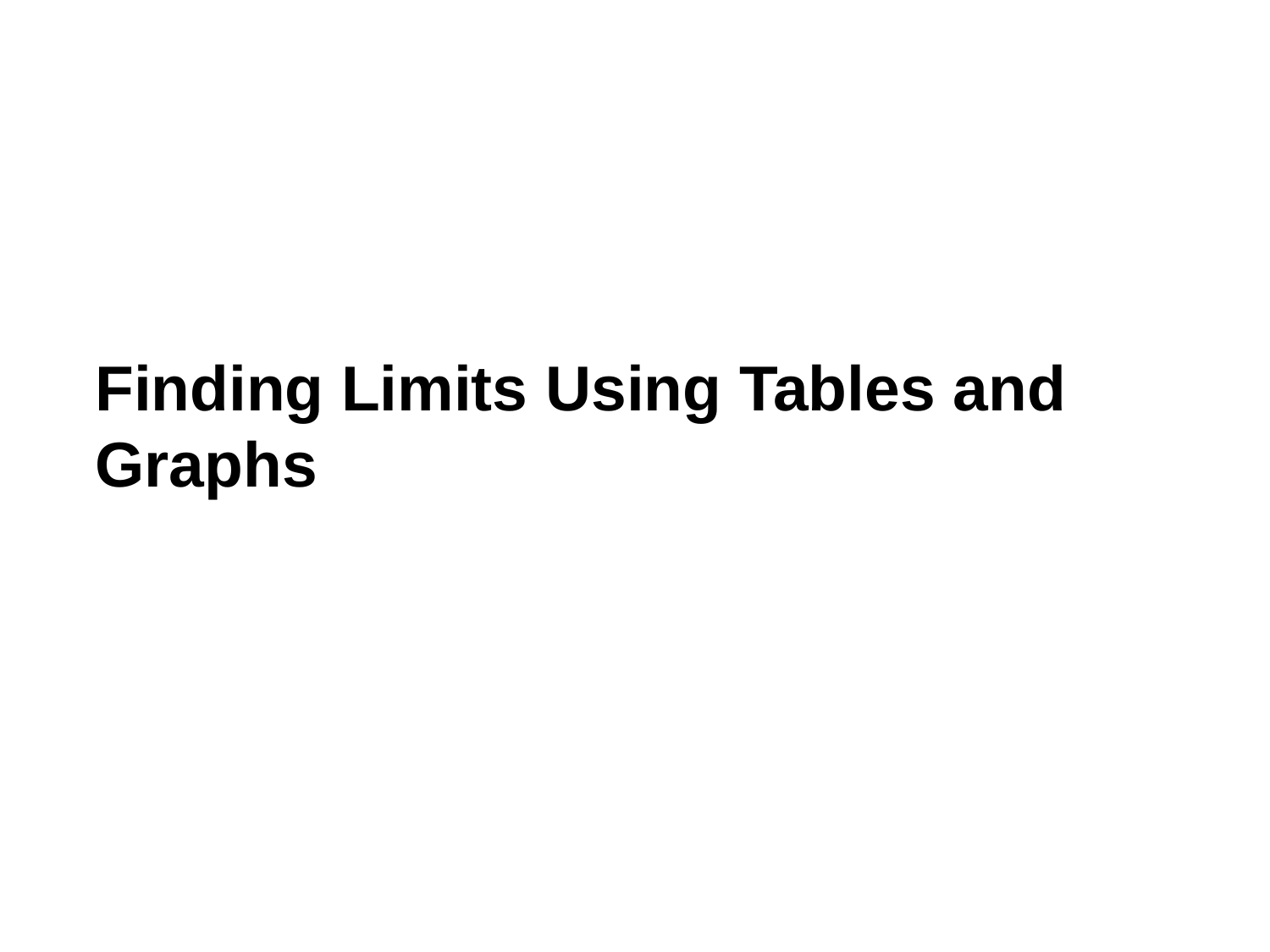

# Finding Limits Using Tables and Graphs